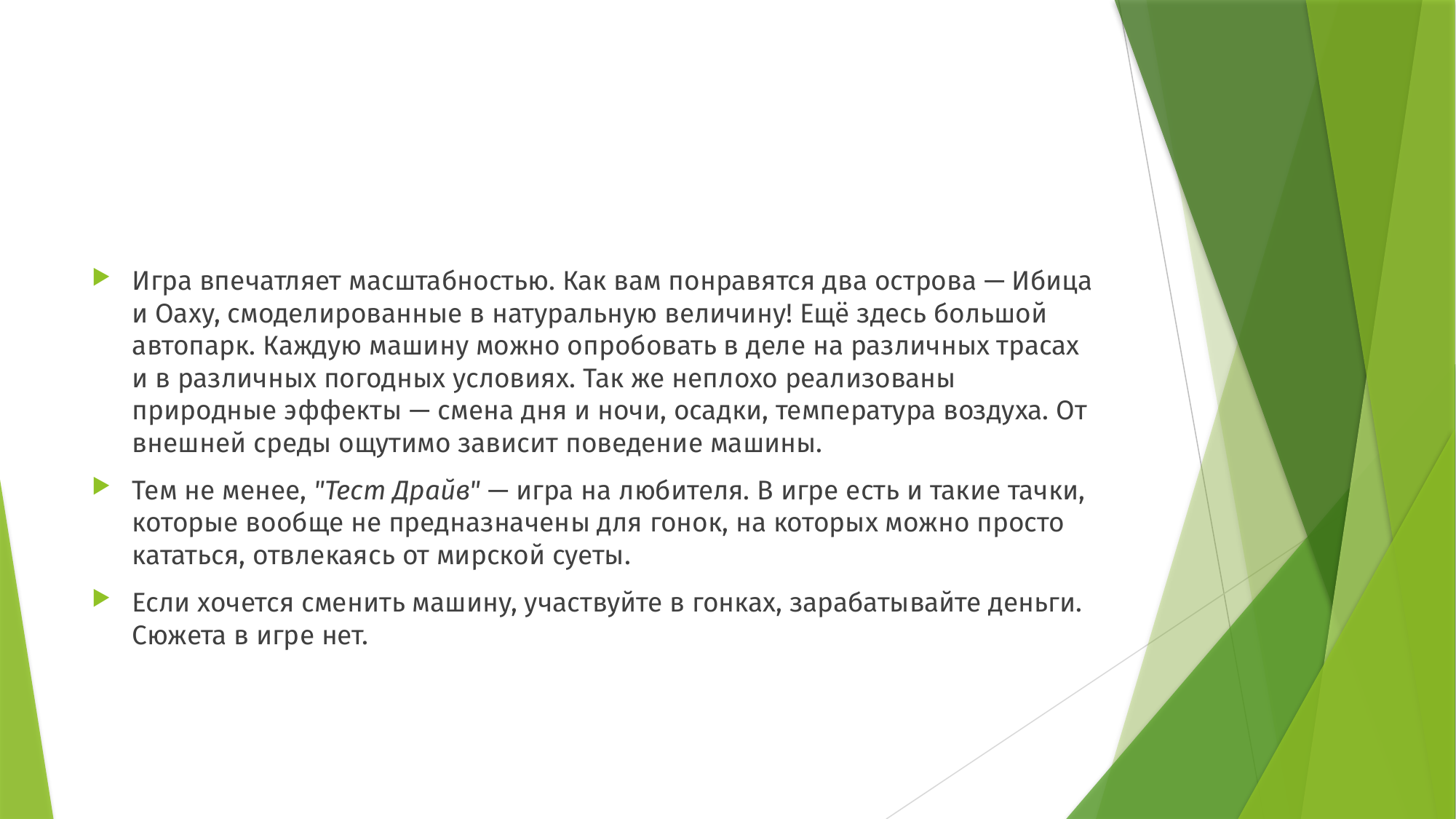

Игра впечатляет масштабностью. Как вам понравятся два острова — Ибица и Оаху, смоделированные в натуральную величину! Ещё здесь большой автопарк. Каждую машину можно опробовать в деле на различных трасах и в различных погодных условиях. Так же неплохо реализованы природные эффекты — смена дня и ночи, осадки, температура воздуха. От внешней среды ощутимо зависит поведение машины.
Тем не менее, "Тест Драйв" — игра на любителя. В игре есть и такие тачки, которые вообще не предназначены для гонок, на которых можно просто кататься, отвлекаясь от мирской суеты.
Если хочется сменить машину, участвуйте в гонках, зарабатывайте деньги. Сюжета в игре нет.